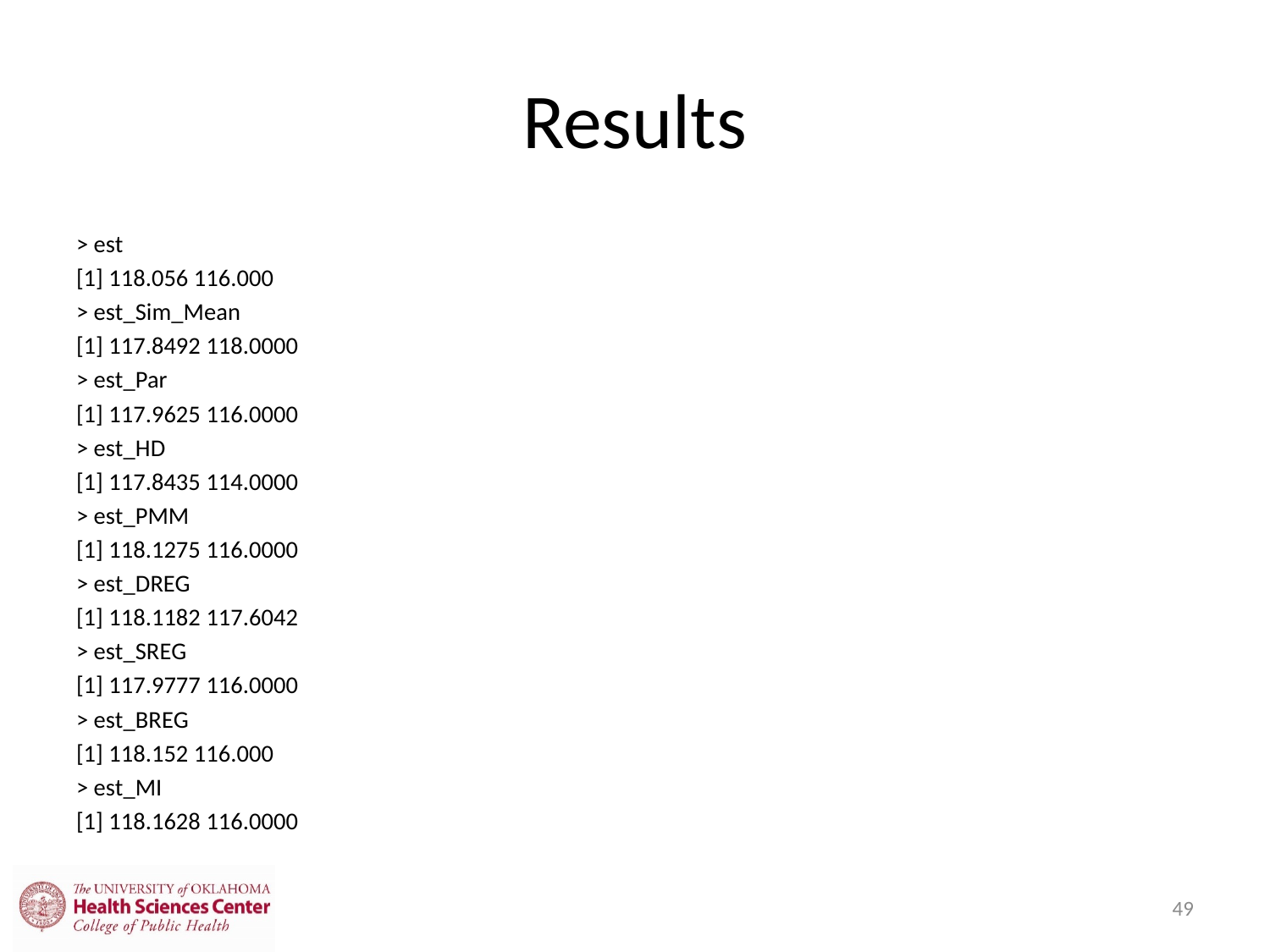

# Results
> est
[1] 118.056 116.000
> est_Sim_Mean
[1] 117.8492 118.0000
> est_Par
[1] 117.9625 116.0000
> est_HD
[1] 117.8435 114.0000
> est_PMM
[1] 118.1275 116.0000
> est_DREG
[1] 118.1182 117.6042
> est_SREG
[1] 117.9777 116.0000
> est_BREG
[1] 118.152 116.000
> est_MI
[1] 118.1628 116.0000

49